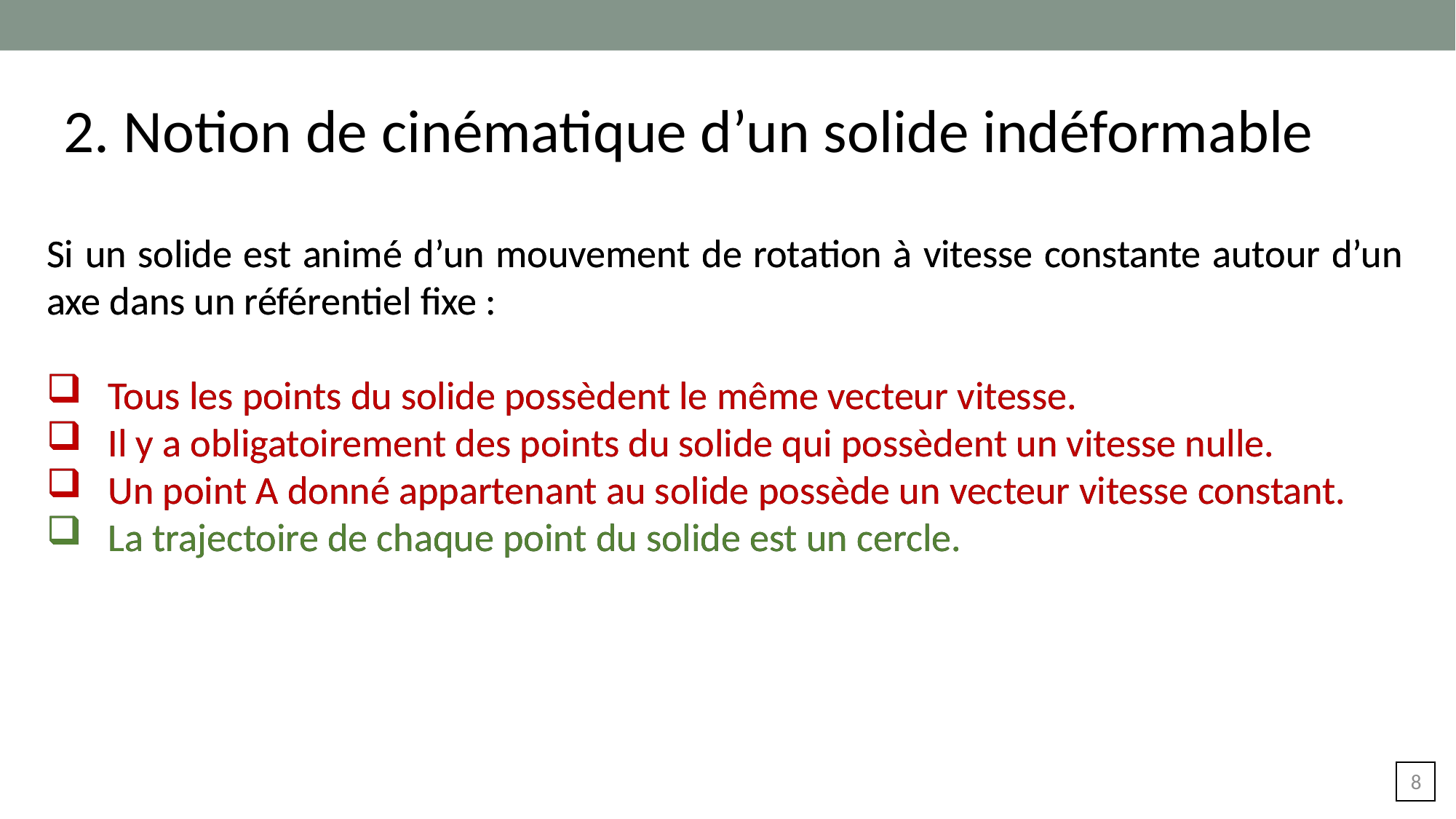

2. Notion de cinématique d’un solide indéformable
Si un solide est animé d’un mouvement de rotation à vitesse constante autour d’un axe dans un référentiel fixe :

Tous les points du solide possèdent le même vecteur vitesse.
Il y a obligatoirement des points du solide qui possèdent un vitesse nulle.
Un point A donné appartenant au solide possède un vecteur vitesse constant.
La trajectoire de chaque point du solide est un cercle.
Si un solide est animé d’un mouvement de rotation à vitesse constante autour d’un axe dans un référentiel fixe :

Tous les points du solide possèdent le même vecteur vitesse.
Il y a obligatoirement des points du solide qui possèdent un vitesse nulle.
Un point A donné appartenant au solide possède un vecteur vitesse constant.
La trajectoire de chaque point du solide est un cercle.
8